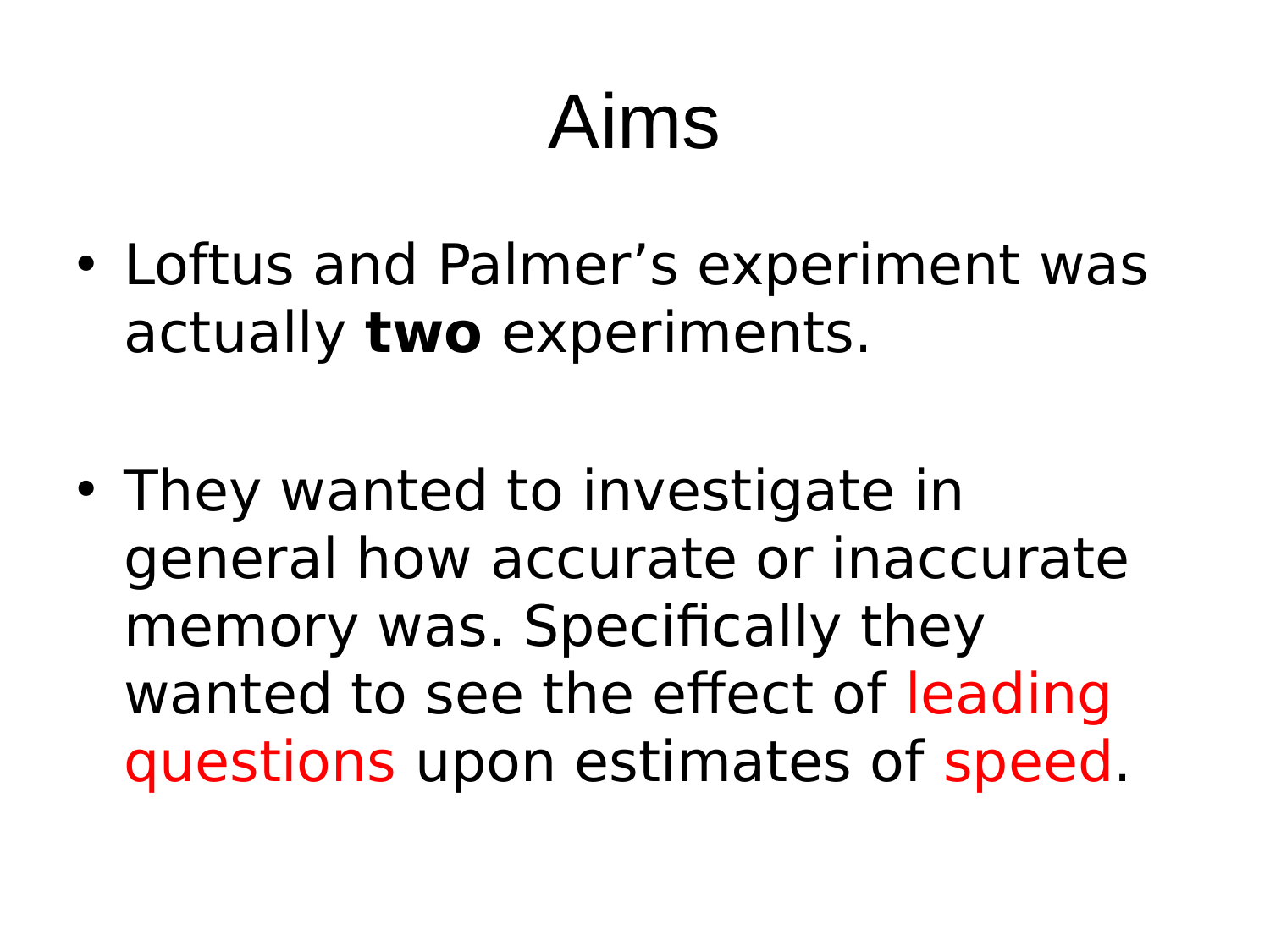

# Aims
Loftus and Palmer’s experiment was actually two experiments.

They wanted to investigate in general how accurate or inaccurate memory was. Specifically they wanted to see the effect of leading questions upon estimates of speed.